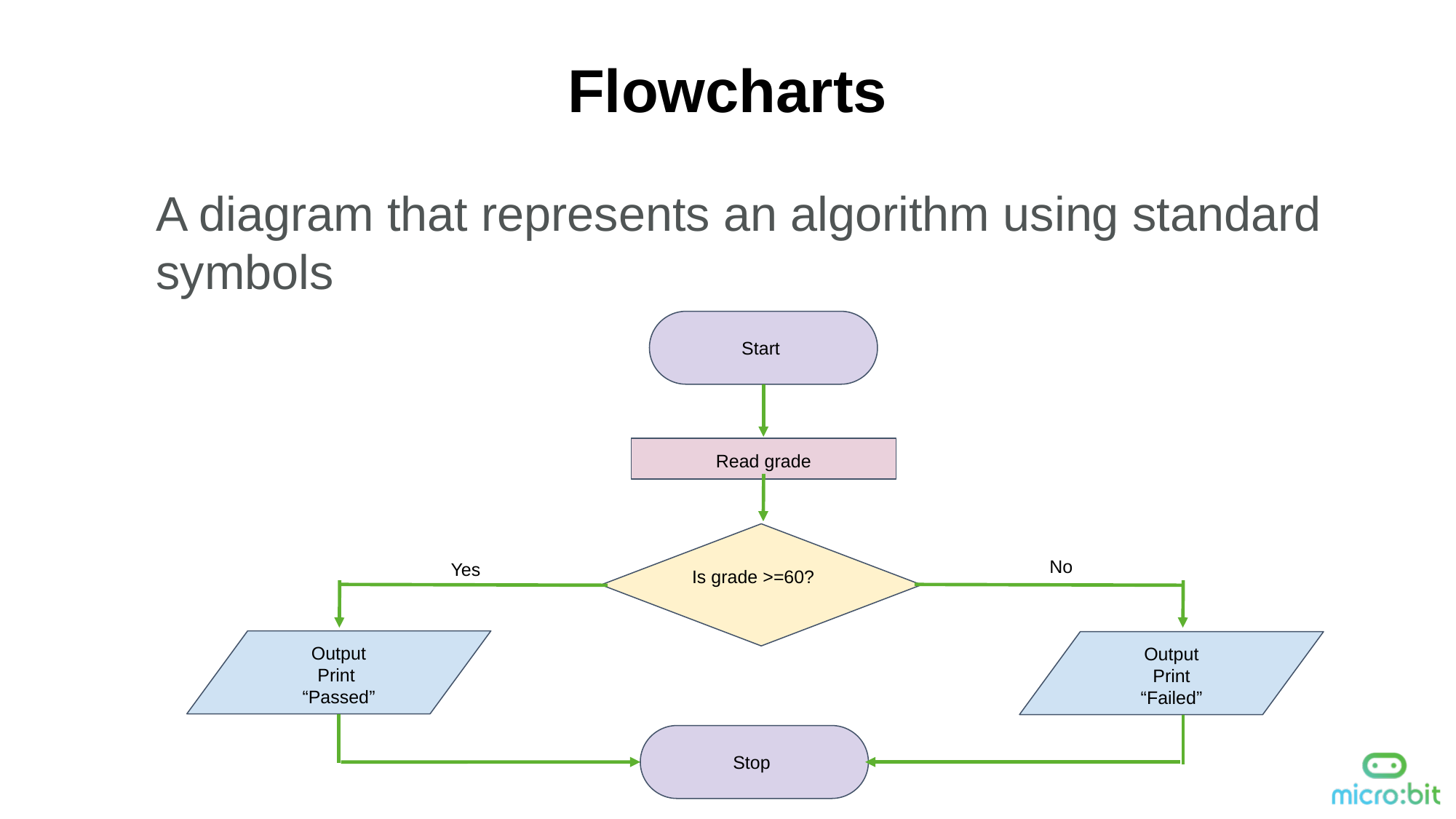

Flowcharts

A diagram that represents an algorithm using standard symbols

Start
Read grade
Is grade >=60?
No
Yes
Output
Print
“Passed”
Output
Print
“Failed”
Stop